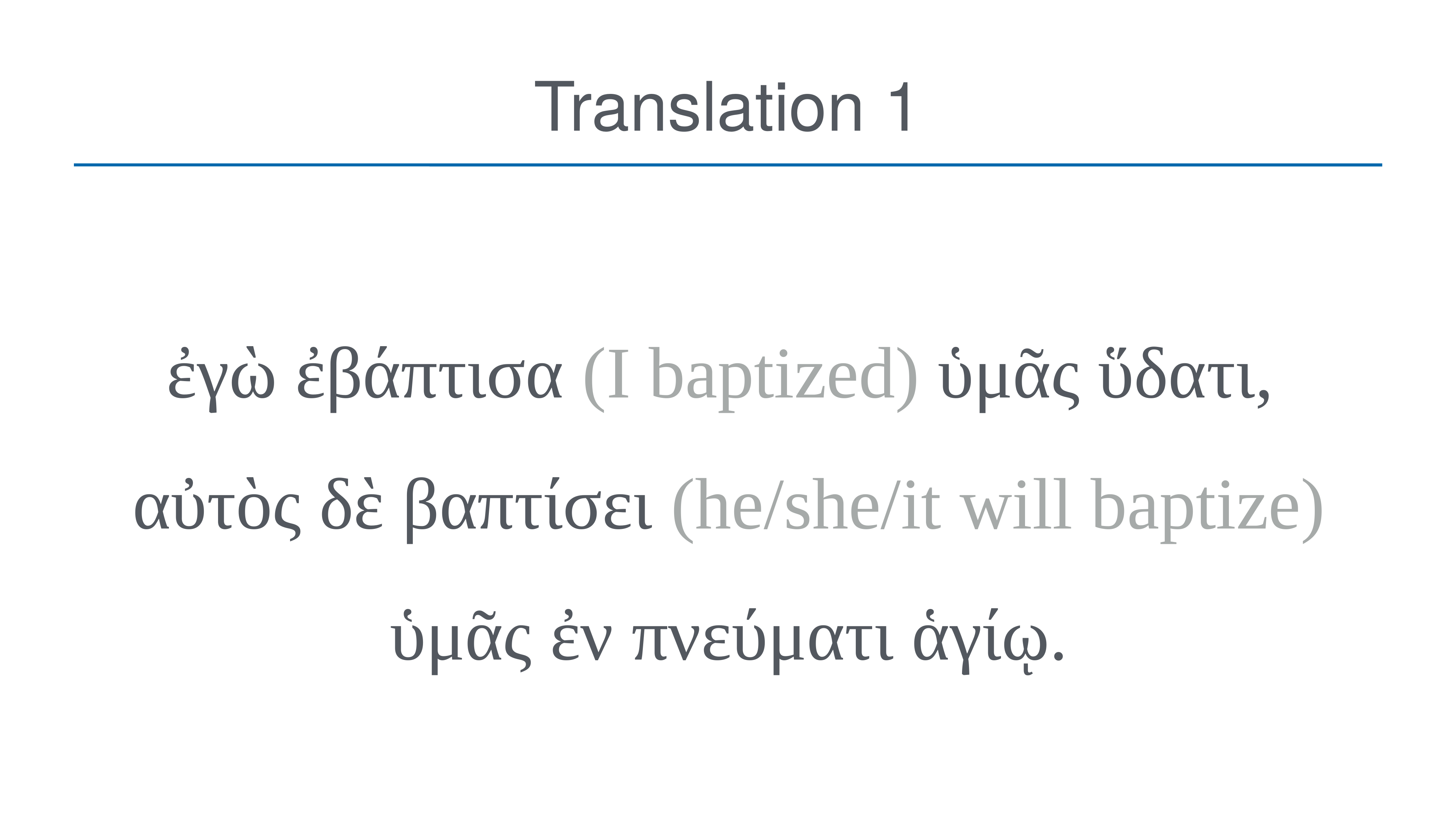

# Translation 1
ἐγὼ ἐβάπτισα (I baptized) ὑμᾶς ὕδατι,
αὐτὸς δὲ βαπτίσει (he/she/it will baptize) ὑμᾶς ἐν πνεύματι ἁγίῳ.